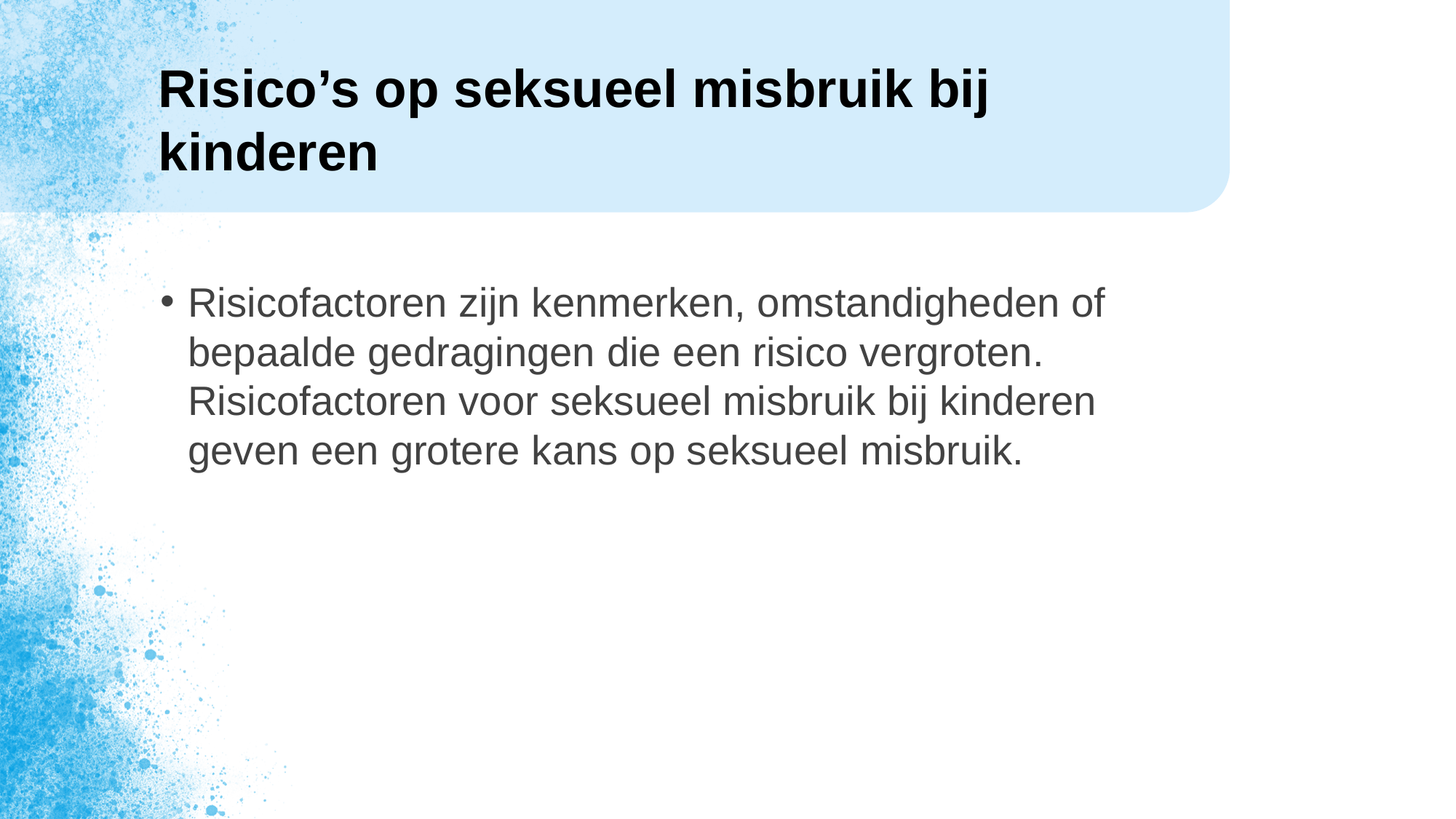

# Risico’s op seksueel misbruik bij kinderen
Risicofactoren zijn kenmerken, omstandigheden of bepaalde gedragingen die een risico vergroten. Risicofactoren voor seksueel misbruik bij kinderen geven een grotere kans op seksueel misbruik.